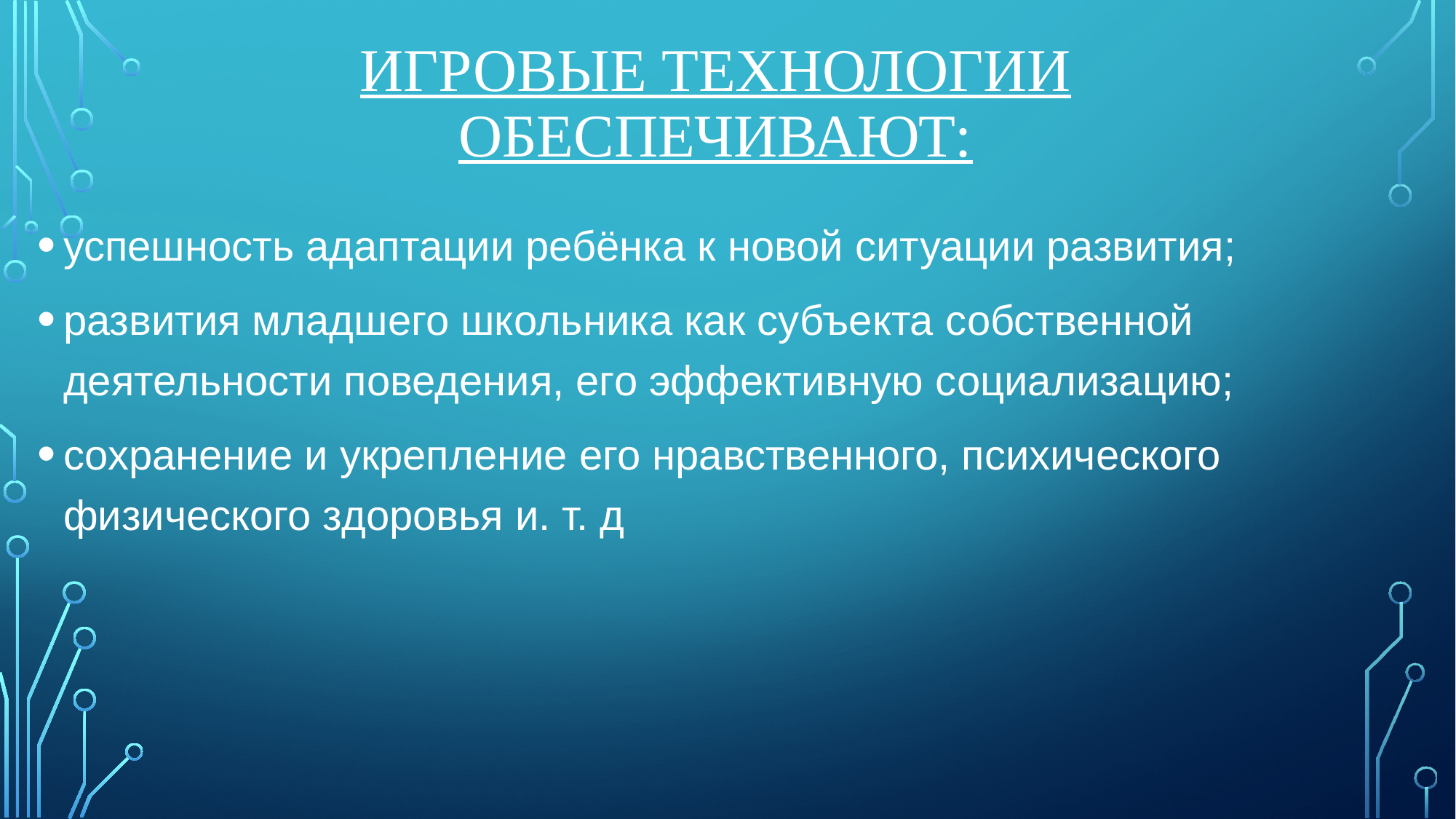

# Игровые технологии обеспечивают:
успешность адаптации ребёнка к новой ситуации развития;
развития младшего школьника как субъекта собственной деятельности поведения, его эффективную социализацию;
сохранение и укрепление его нравственного, психического физического здоровья и. т. д